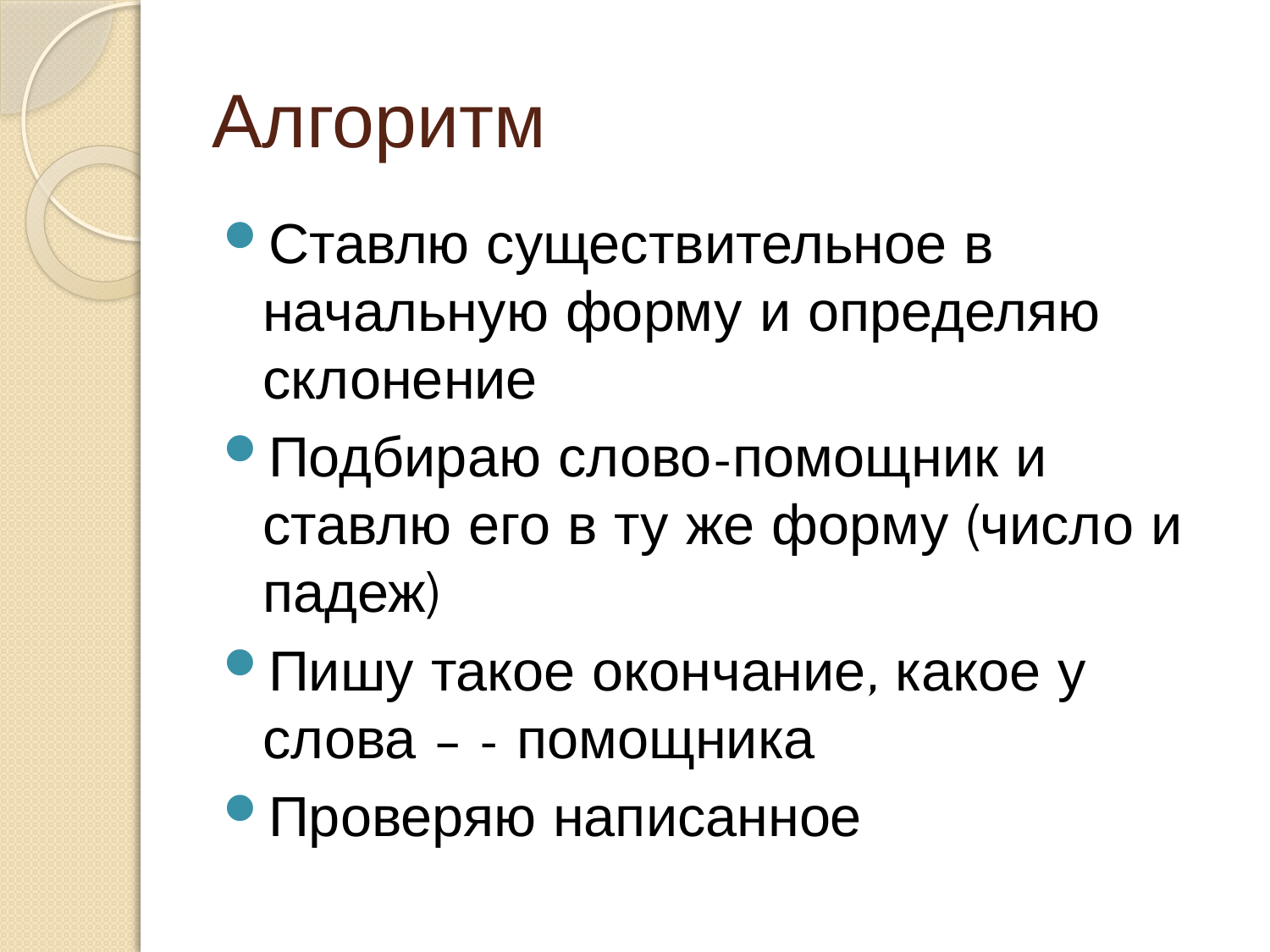

# Алгоритм
Ставлю существительное в начальную форму и определяю склонение
Подбираю слово-помощник и ставлю его в ту же форму (число и падеж)
Пишу такое окончание, какое у слова – - помощника
Проверяю написанное